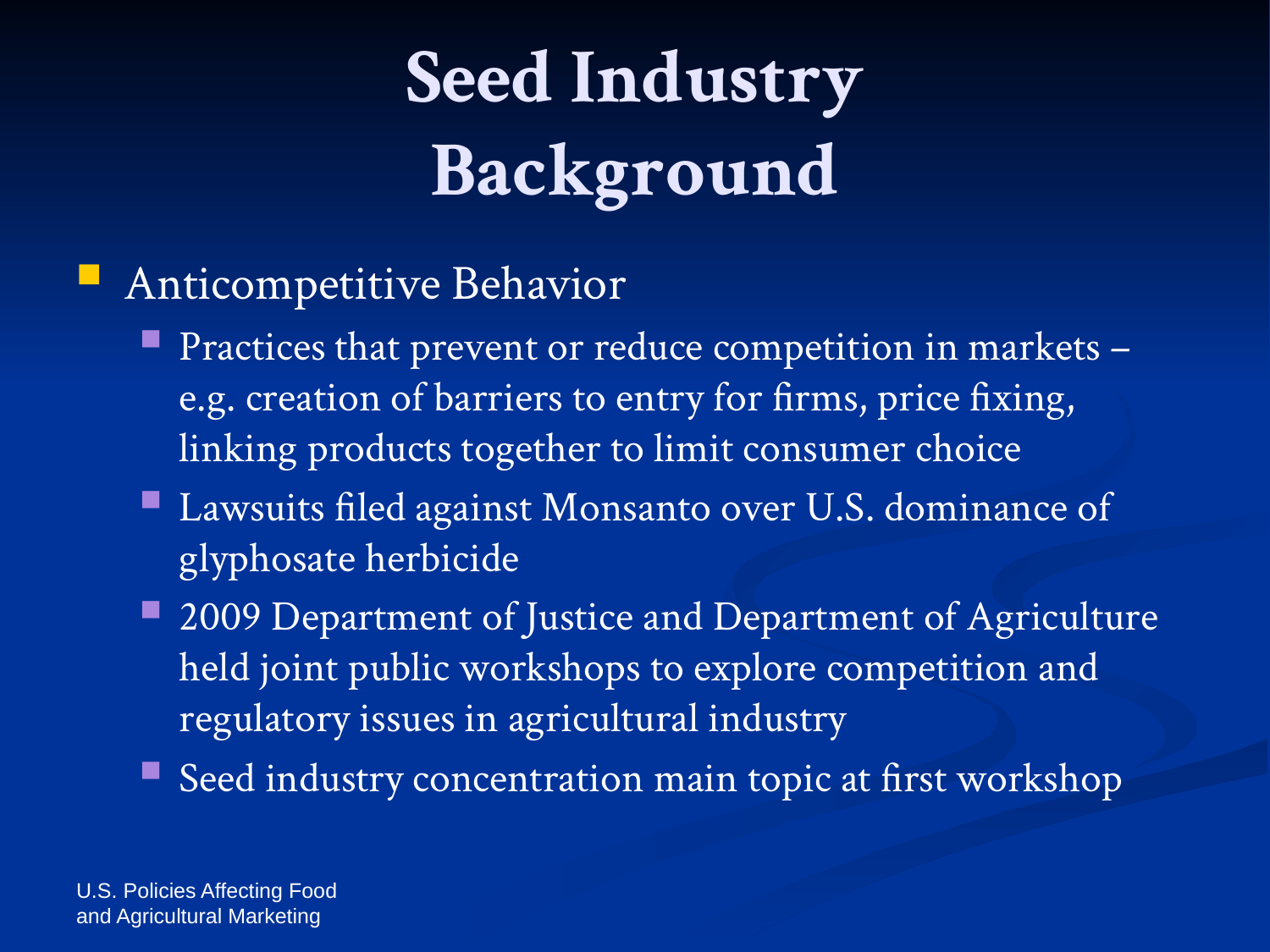

# Seed Industry Background
Anticompetitive Behavior
Practices that prevent or reduce competition in markets – e.g. creation of barriers to entry for firms, price fixing, linking products together to limit consumer choice
Lawsuits filed against Monsanto over U.S. dominance of glyphosate herbicide
2009 Department of Justice and Department of Agriculture held joint public workshops to explore competition and regulatory issues in agricultural industry
Seed industry concentration main topic at first workshop

U.S. Policies Affecting Food and Agricultural Marketing